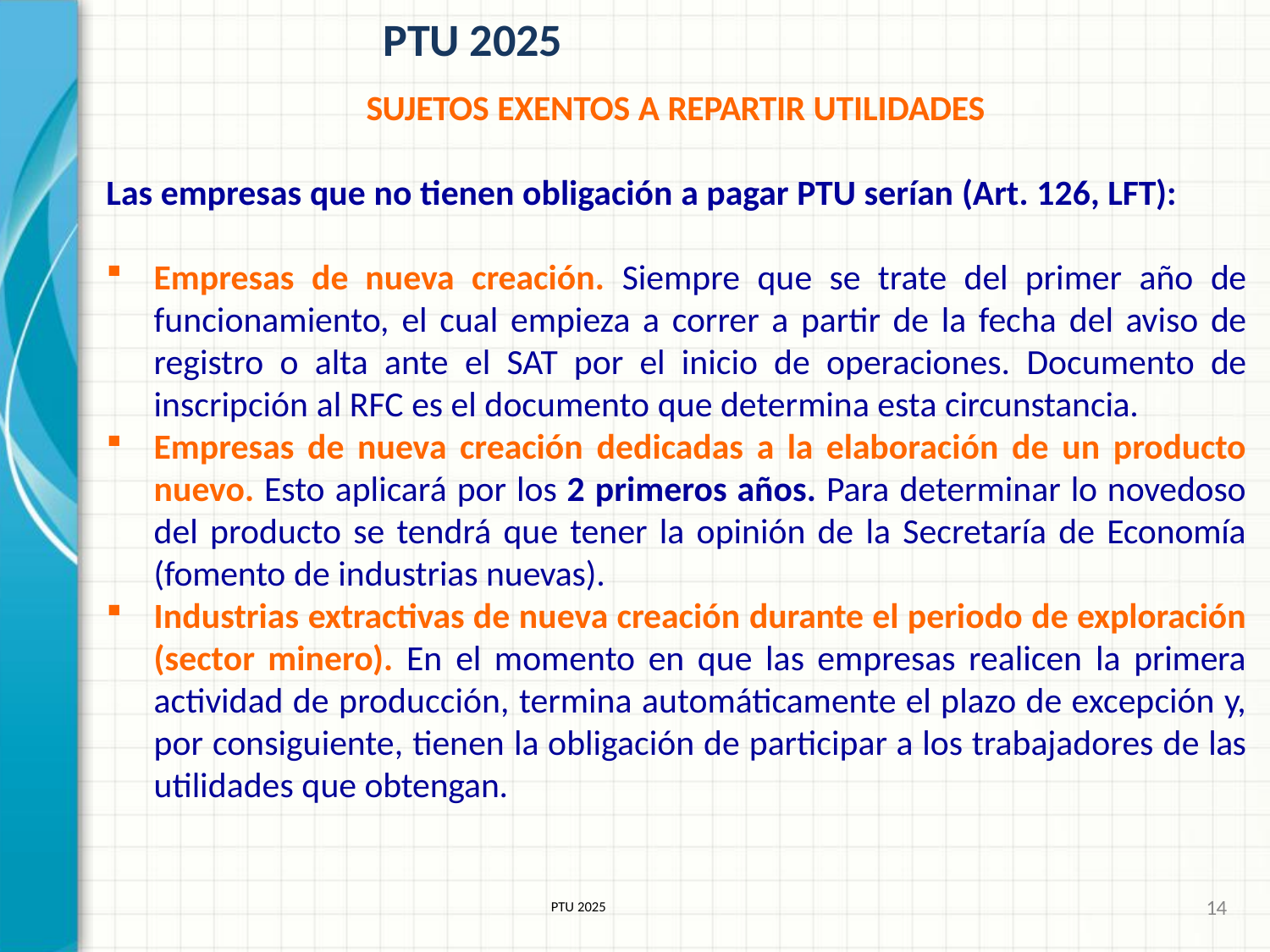

# PTU 2025
SUJETOS EXENTOS A REPARTIR UTILIDADES
Las empresas que no tienen obligación a pagar PTU serían (Art. 126, LFT):
Empresas de nueva creación. Siempre que se trate del primer año de funcionamiento, el cual empieza a correr a partir de la fecha del aviso de registro o alta ante el SAT por el inicio de operaciones. Documento de inscripción al RFC es el documento que determina esta circunstancia.
Empresas de nueva creación dedicadas a la elaboración de un producto nuevo. Esto aplicará por los 2 primeros años. Para determinar lo novedoso del producto se tendrá que tener la opinión de la Secretaría de Economía (fomento de industrias nuevas).
Industrias extractivas de nueva creación durante el periodo de exploración (sector minero). En el momento en que las empresas realicen la primera actividad de producción, termina automáticamente el plazo de excepción y, por consiguiente, tienen la obligación de participar a los trabajadores de las utilidades que obtengan.
14
PTU 2025